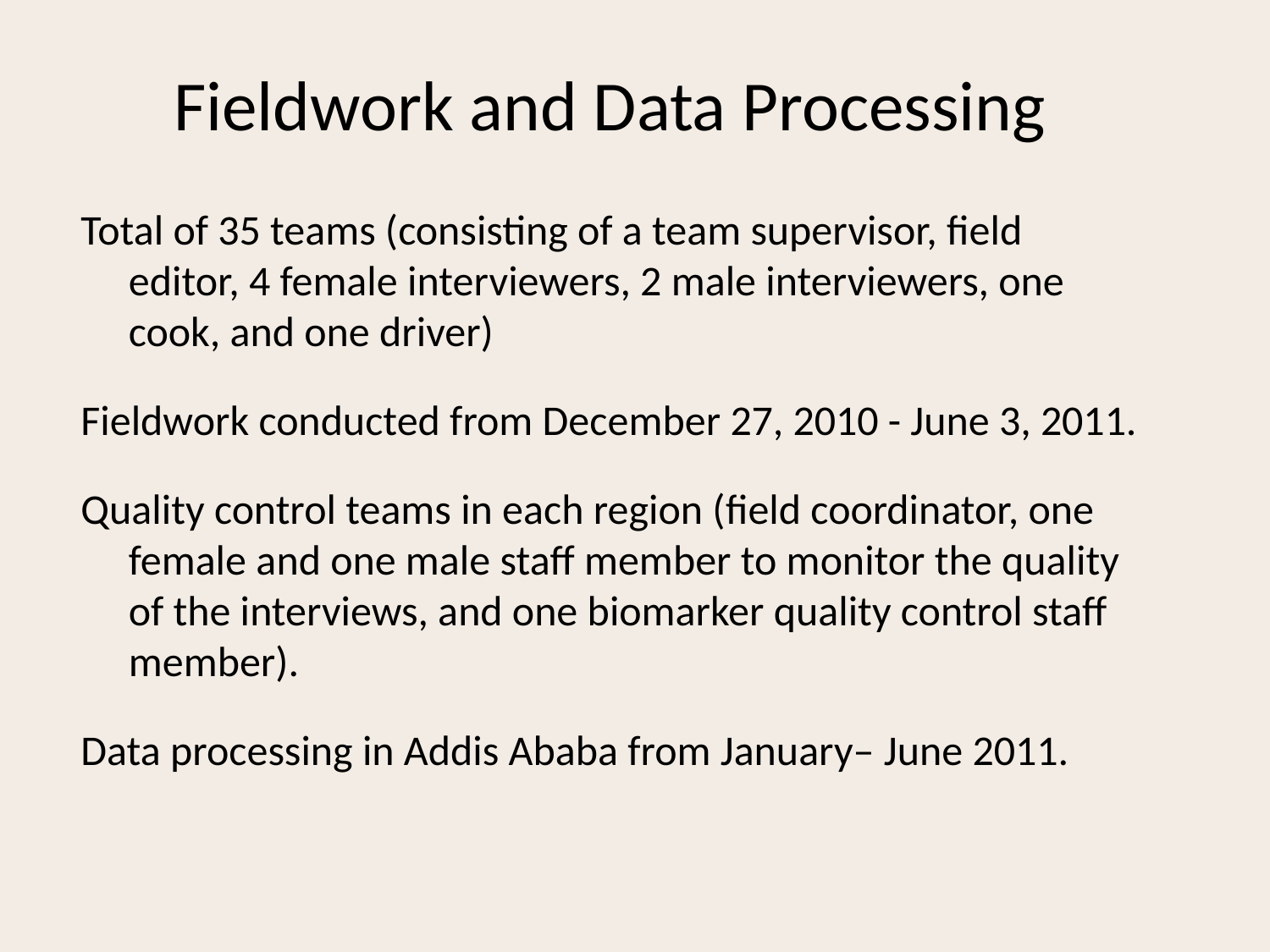

Fieldwork and Data Processing
Total of 35 teams (consisting of a team supervisor, field editor, 4 female interviewers, 2 male interviewers, one cook, and one driver)
Fieldwork conducted from December 27, 2010 - June 3, 2011.
Quality control teams in each region (field coordinator, one female and one male staff member to monitor the quality of the interviews, and one biomarker quality control staff member).
Data processing in Addis Ababa from January– June 2011.